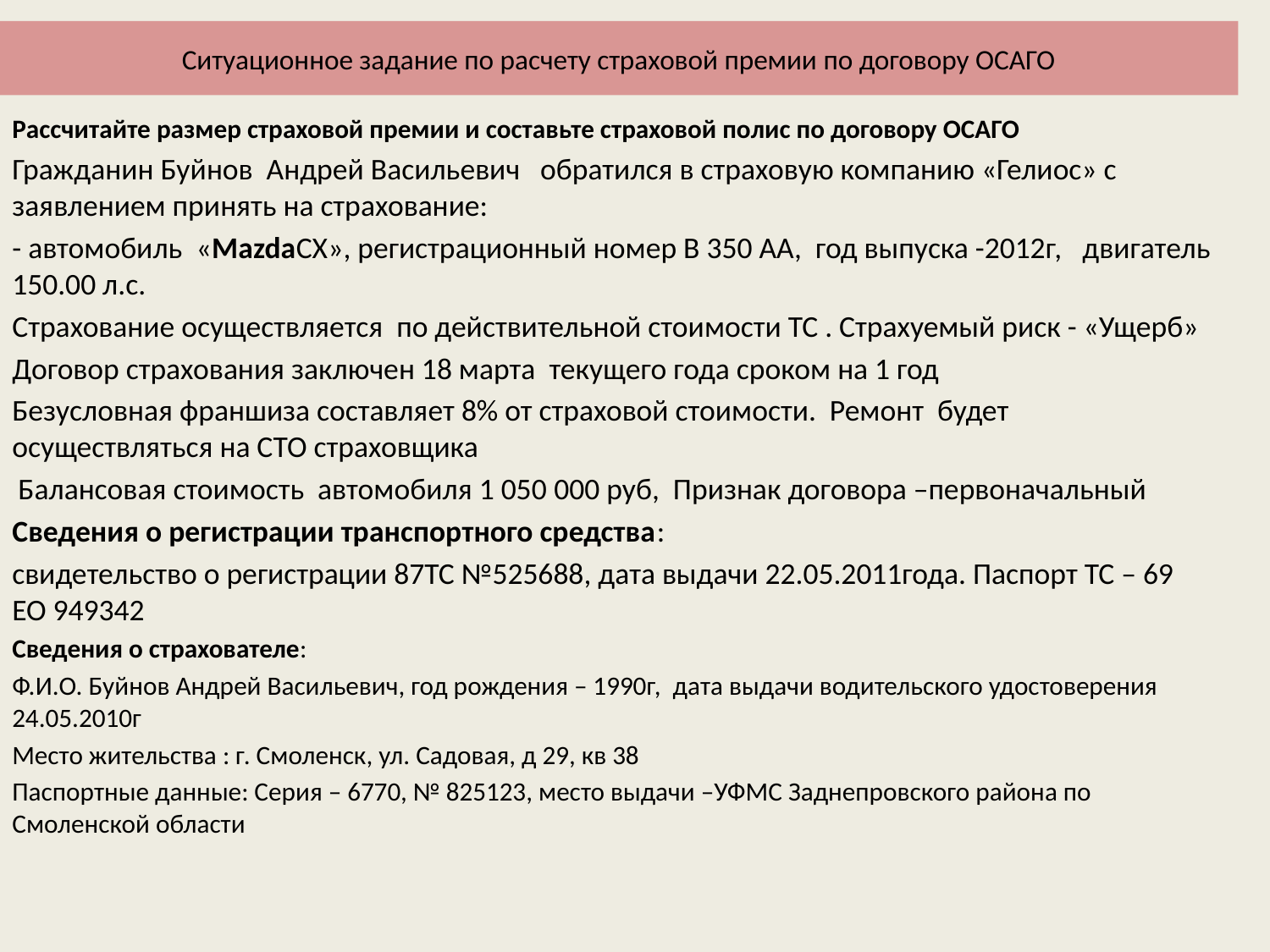

# Ситуационное задание по расчету страховой премии по договору ОСАГО
Рассчитайте размер страховой премии и составьте страховой полис по договору ОСАГО
Гражданин Буйнов  Андрей Васильевич   обратился в страховую компанию «Гелиос» с заявлением принять на страхование:
- автомобиль  «MazdaCX», регистрационный номер В 350 АА,  год выпуска -2012г,   двигатель 150.00 л.с.
Страхование осуществляется  по действительной стоимости ТС . Страхуемый риск - «Ущерб»
Договор страхования заключен 18 марта  текущего года сроком на 1 год
Безусловная франшиза составляет 8% от страховой стоимости.  Ремонт  будет осуществляться на СТО страховщика
 Балансовая стоимость  автомобиля 1 050 000 руб,  Признак договора –первоначальный
Сведения о регистрации транспортного средства:
свидетельство о регистрации 87ТС №525688, дата выдачи 22.05.2011года. Паспорт ТС – 69 ЕО 949342
Сведения о страхователе:
Ф.И.О. Буйнов Андрей Васильевич, год рождения – 1990г,  дата выдачи водительского удостоверения 24.05.2010г
Место жительства : г. Смоленск, ул. Садовая, д 29, кв 38
Паспортные данные: Серия – 6770, № 825123, место выдачи –УФМС Заднепровского района по Смоленской области